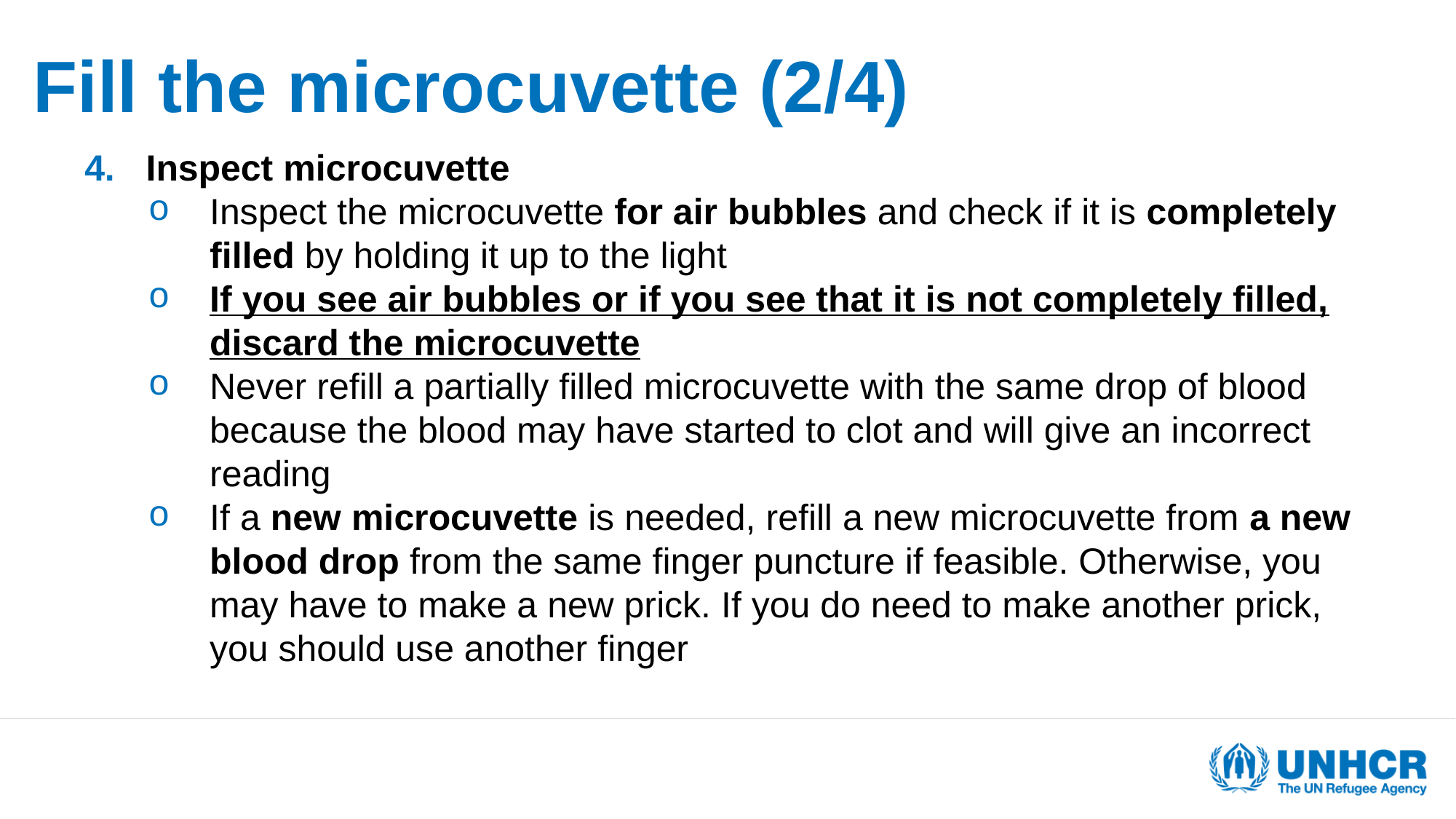

# Fill the microcuvette (2/4)
Inspect microcuvette
Inspect the microcuvette for air bubbles and check if it is completely filled by holding it up to the light
If you see air bubbles or if you see that it is not completely filled, discard the microcuvette
Never refill a partially filled microcuvette with the same drop of blood because the blood may have started to clot and will give an incorrect reading
If a new microcuvette is needed, refill a new microcuvette from a new blood drop from the same finger puncture if feasible. Otherwise, you may have to make a new prick. If you do need to make another prick, you should use another finger